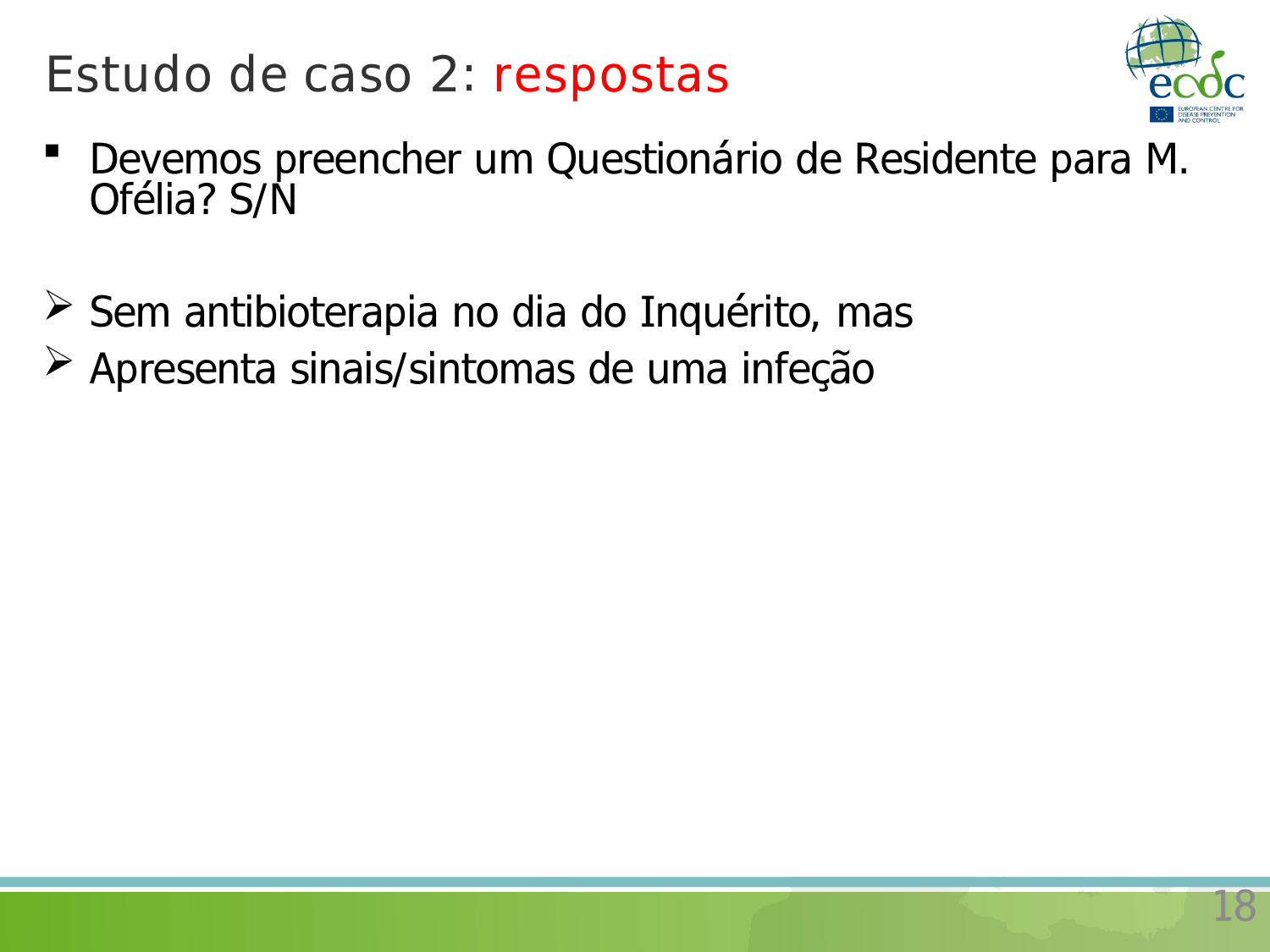

# Estudo de caso 2: respostas
Devemos preencher um Questionário de Residente para M. Ofélia? S/N

Sem antibioterapia no dia do Inquérito, mas
Apresenta sinais/sintomas de uma infeção

18